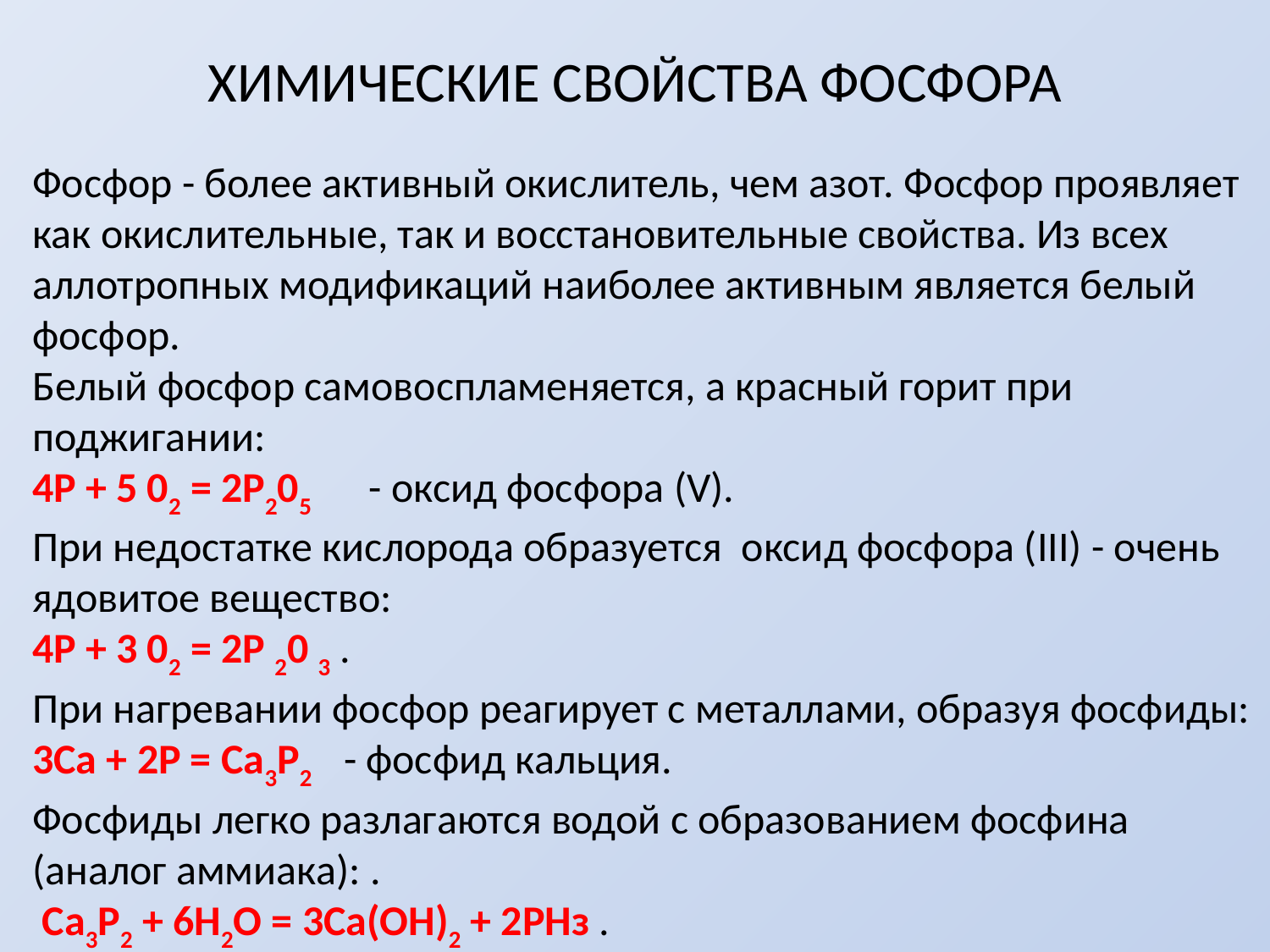

# ХИМИЧЕСКИЕ СВОЙСТВА ФОСФОРА
Фосфор - более активный окислитель, чем азот. Фосфор проявляет как окислительные, так и восстановительные свойства. Из всех  аллотропных модификаций наиболее активным является белый фосфор.
Белый фосфор самовоспламеняется, а красный горит при поджигании:
4Р + 5 02 = 2Р205      - оксид фосфора (V).
При недостатке кислорода образуется  оксид фосфора (III) - очень ядовитое вещество:
4Р + 3 02 = 2Р 20 3 .
При нагревании фосфор реагирует с металлами, образуя фосфиды: 3Са + 2Р = Са3Р2     - фосфид кальция.
Фосфиды легко разлагаются водой с образованием фосфина (аналог аммиака): .
 Са3Р2 + 6Н2О = 3Са(ОН)2 + 2РНз .